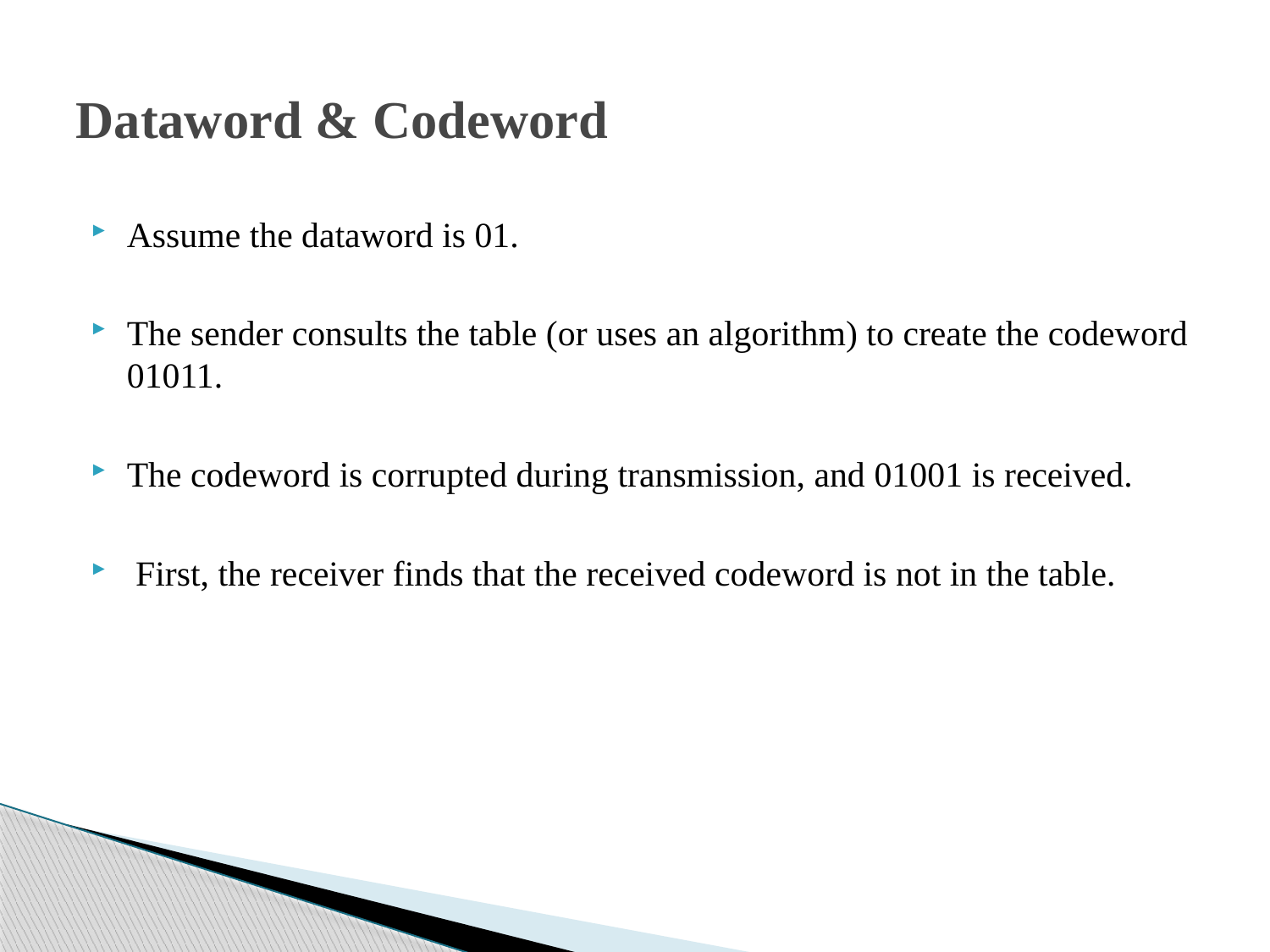

# Dataword & Codeword
Assume the dataword is 01.

The sender consults the table (or uses an algorithm) to create the codeword 01011.

The codeword is corrupted during transmission, and 01001 is received.

 First, the receiver finds that the received codeword is not in the table.